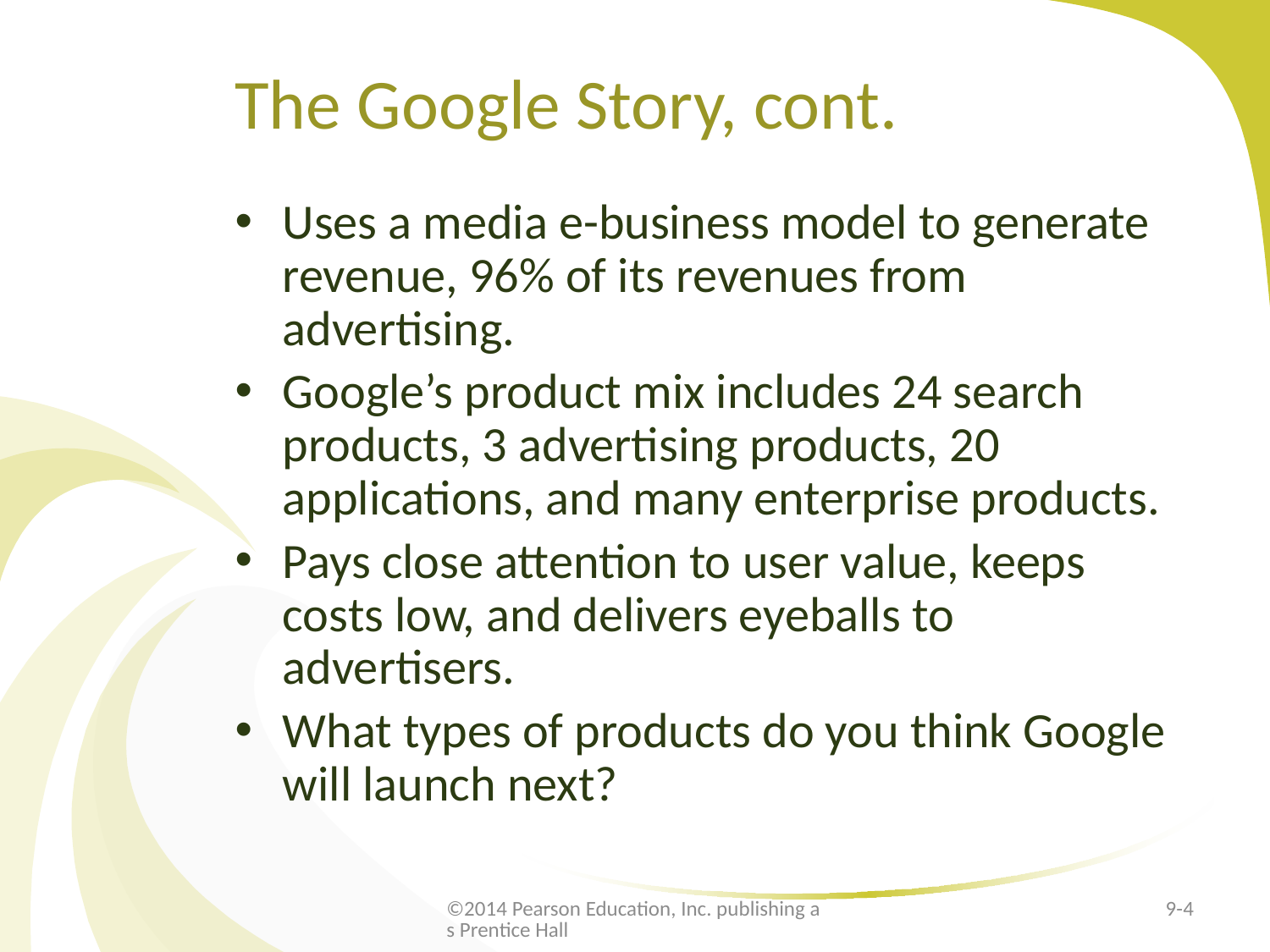

# The Google Story, cont.
Uses a media e-business model to generate revenue, 96% of its revenues from advertising.
Google’s product mix includes 24 search products, 3 advertising products, 20 applications, and many enterprise products.
Pays close attention to user value, keeps costs low, and delivers eyeballs to advertisers.
What types of products do you think Google will launch next?

©2014 Pearson Education, Inc. publishing as Prentice Hall
9-4